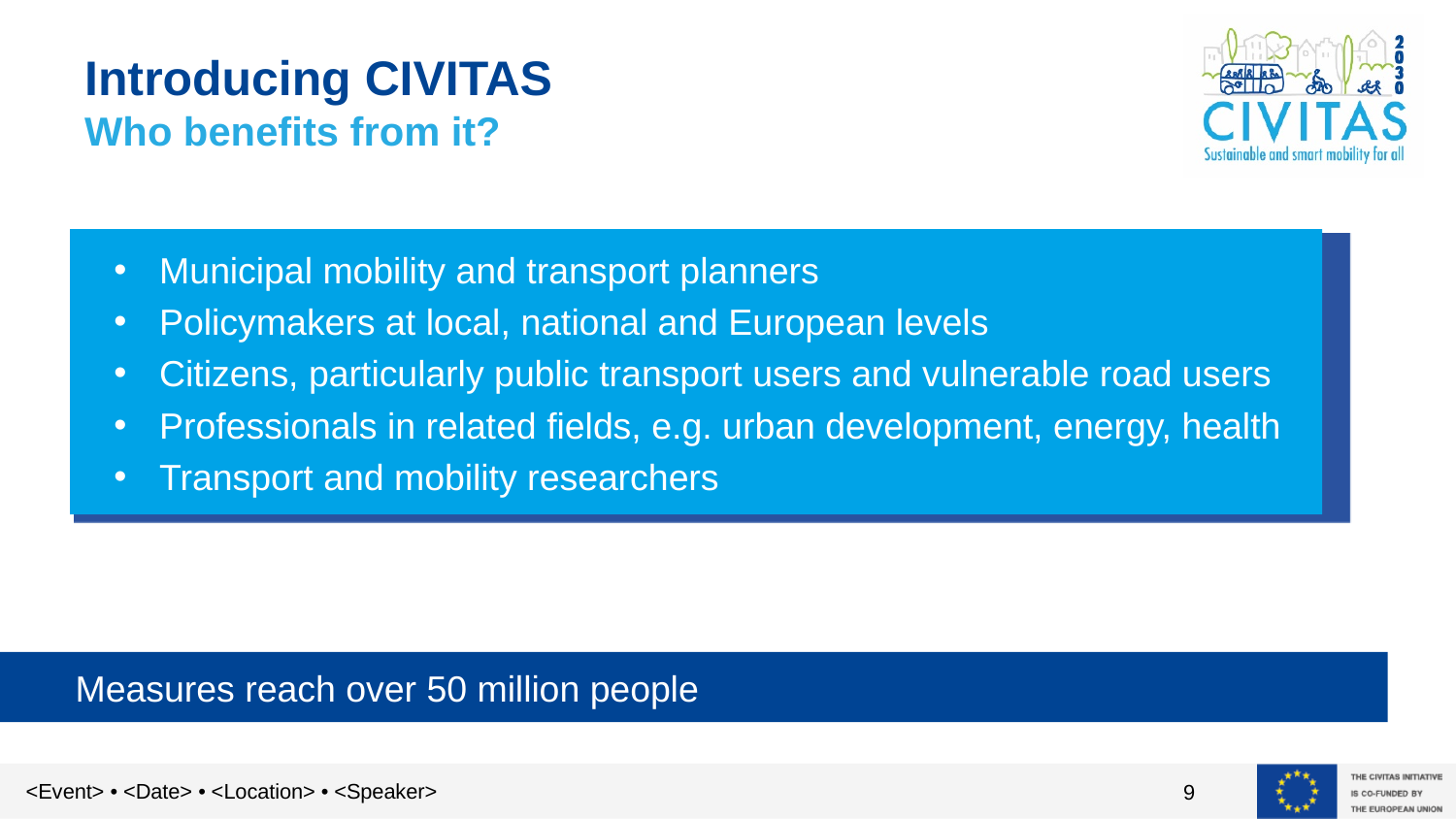

# Introducing CIVITAS Who benefits from it?

Municipal mobility and transport planners
Policymakers at local, national and European levels
Citizens, particularly public transport users and vulnerable road users
Professionals in related fields, e.g. urban development, energy, health
Transport and mobility researchers
      Measures reach over 50 million people
<Event> • <Date> • <Location> • <Speaker>
9